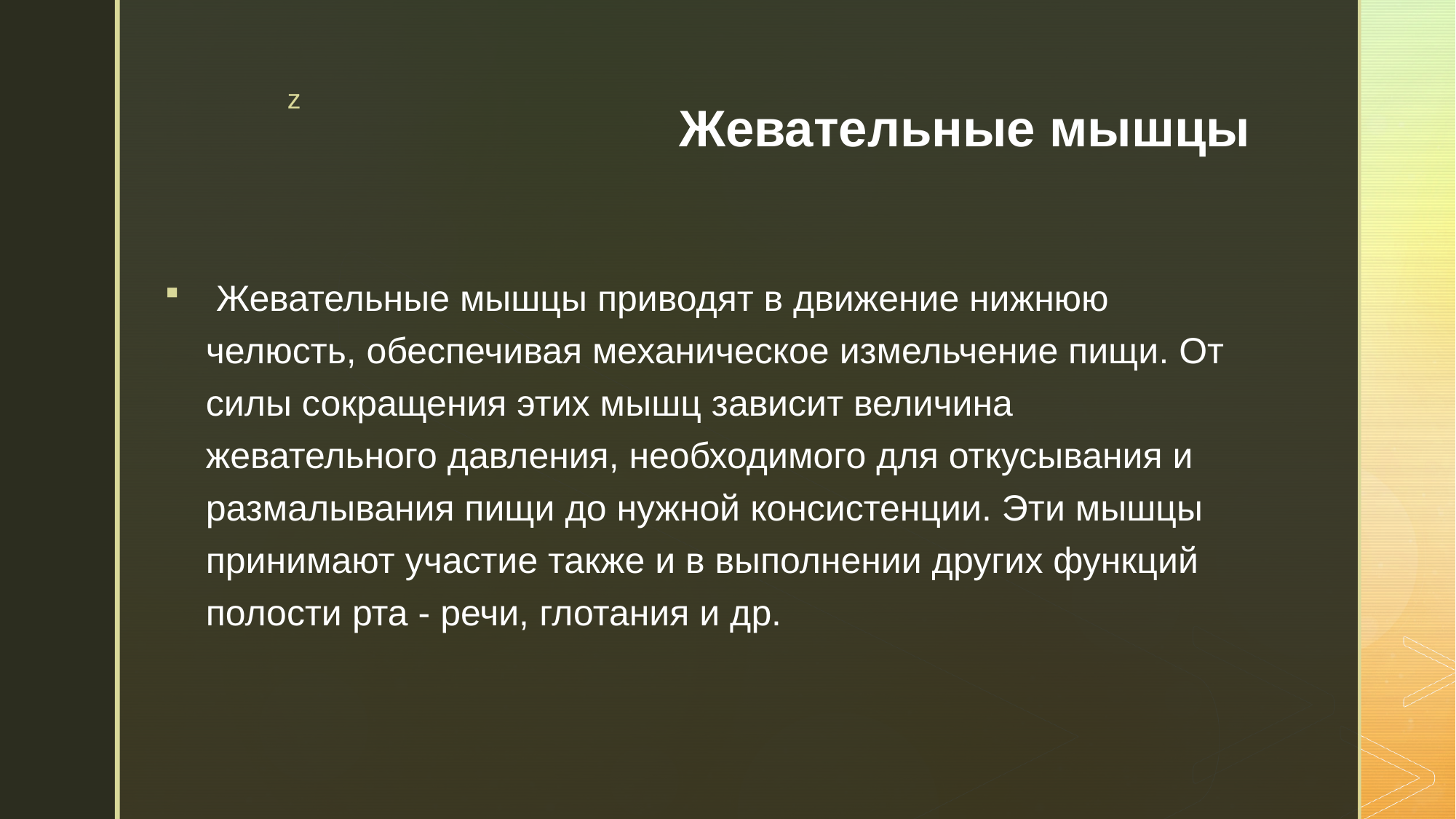

# Жевательные мышцы
 Жевательные мышцы приводят в движение нижнюю челюсть, обеспечивая механическое измельчение пищи. От силы сокращения этих мышц зависит величина жевательного давления, необходимого для откусывания и размалывания пищи до нужной консистенции. Эти мышцы принимают участие также и в выполнении других функций полости рта - речи, глотания и др.